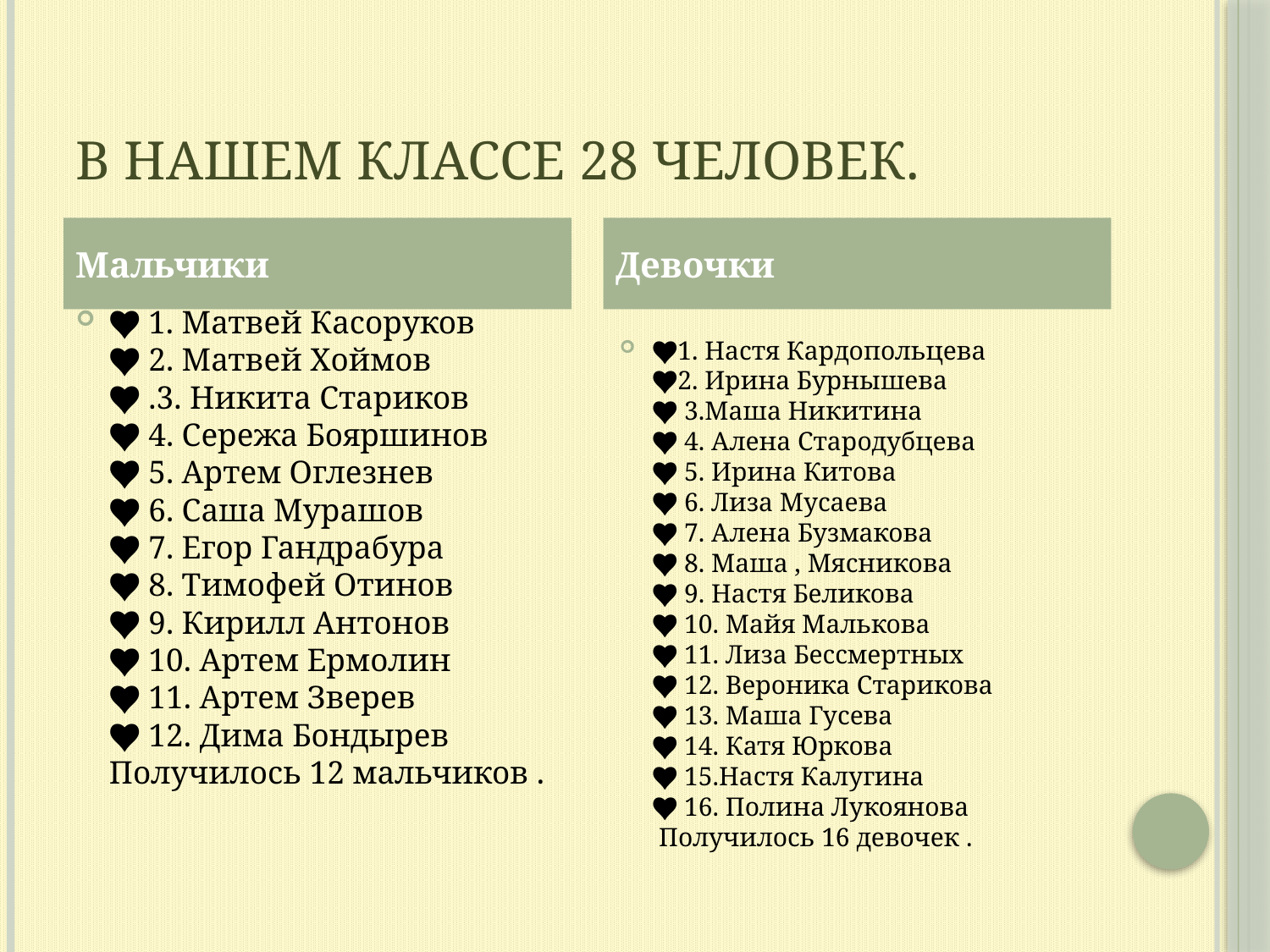

# В нашем классе 28 человек.
Мальчики
Девочки
♥ 1. Матвей Касоруков
♥ 2. Матвей Хоймов
♥ .3. Никита Стариков
♥ 4. Сережа Бояршинов
♥ 5. Артем Оглезнев
♥ 6. Саша Мурашов
♥ 7. Егор Гандрабура
♥ 8. Тимофей Отинов
♥ 9. Кирилл Антонов
♥ 10. Артем Ермолин
♥ 11. Артем Зверев
♥ 12. Дима Бондырев
Получилось 12 мальчиков .
♥1. Настя Кардопольцева
♥2. Ирина Бурнышева
♥ 3.Маша Никитина
♥ 4. Алена Стародубцева
♥ 5. Ирина Китова
♥ 6. Лиза Мусаева
♥ 7. Алена Бузмакова
♥ 8. Маша , Мясникова
♥ 9. Настя Беликова
♥ 10. Майя Малькова
♥ 11. Лиза Бессмертных
♥ 12. Вероника Старикова
♥ 13. Маша Гусева
♥ 14. Катя Юркова
♥ 15.Настя Калугина
♥ 16. Полина Лукоянова
 Получилось 16 девочек .